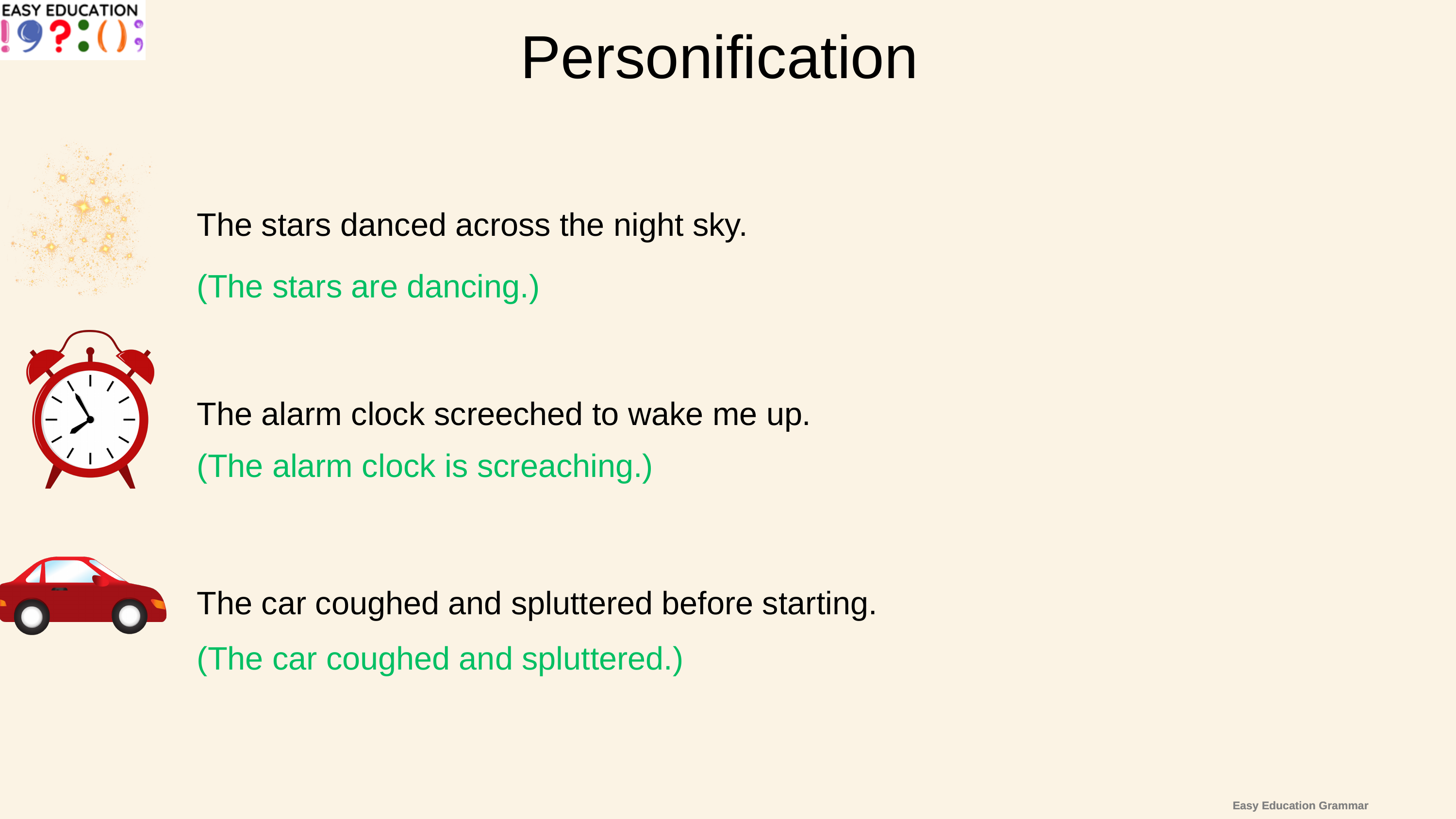

Personification

The stars danced across the night sky.
(The stars are dancing.)

The alarm clock screeched to wake me up.
(The alarm clock is screaching.)

The car coughed and spluttered before starting.
(The car coughed and spluttered.)